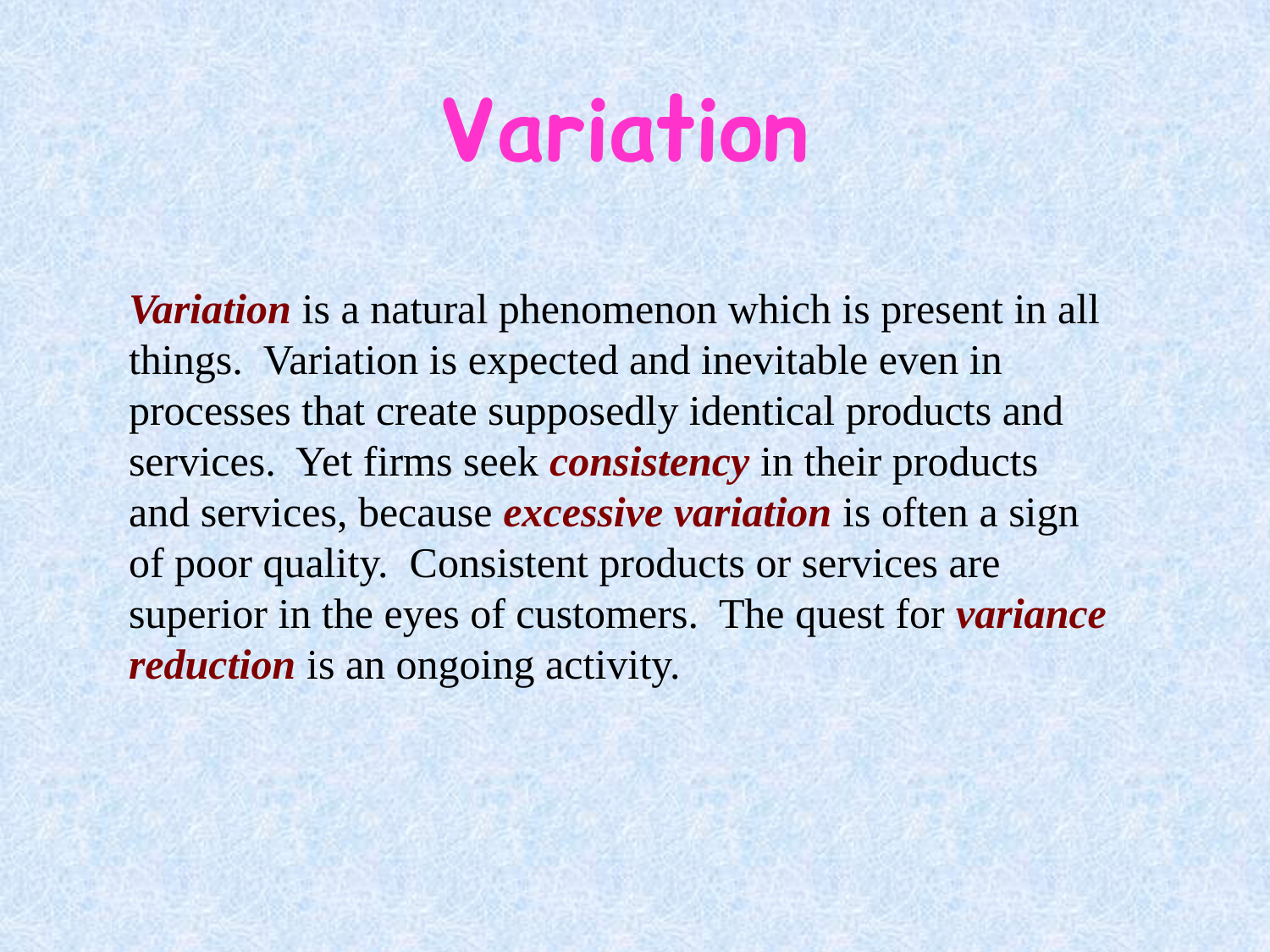

# Variation
Variation is a natural phenomenon which is present in all things.  Variation is expected and inevitable even in processes that create supposedly identical products and services.  Yet firms seek consistency in their products and services, because excessive variation is often a sign of poor quality.  Consistent products or services are superior in the eyes of customers.  The quest for variance reduction is an ongoing activity.